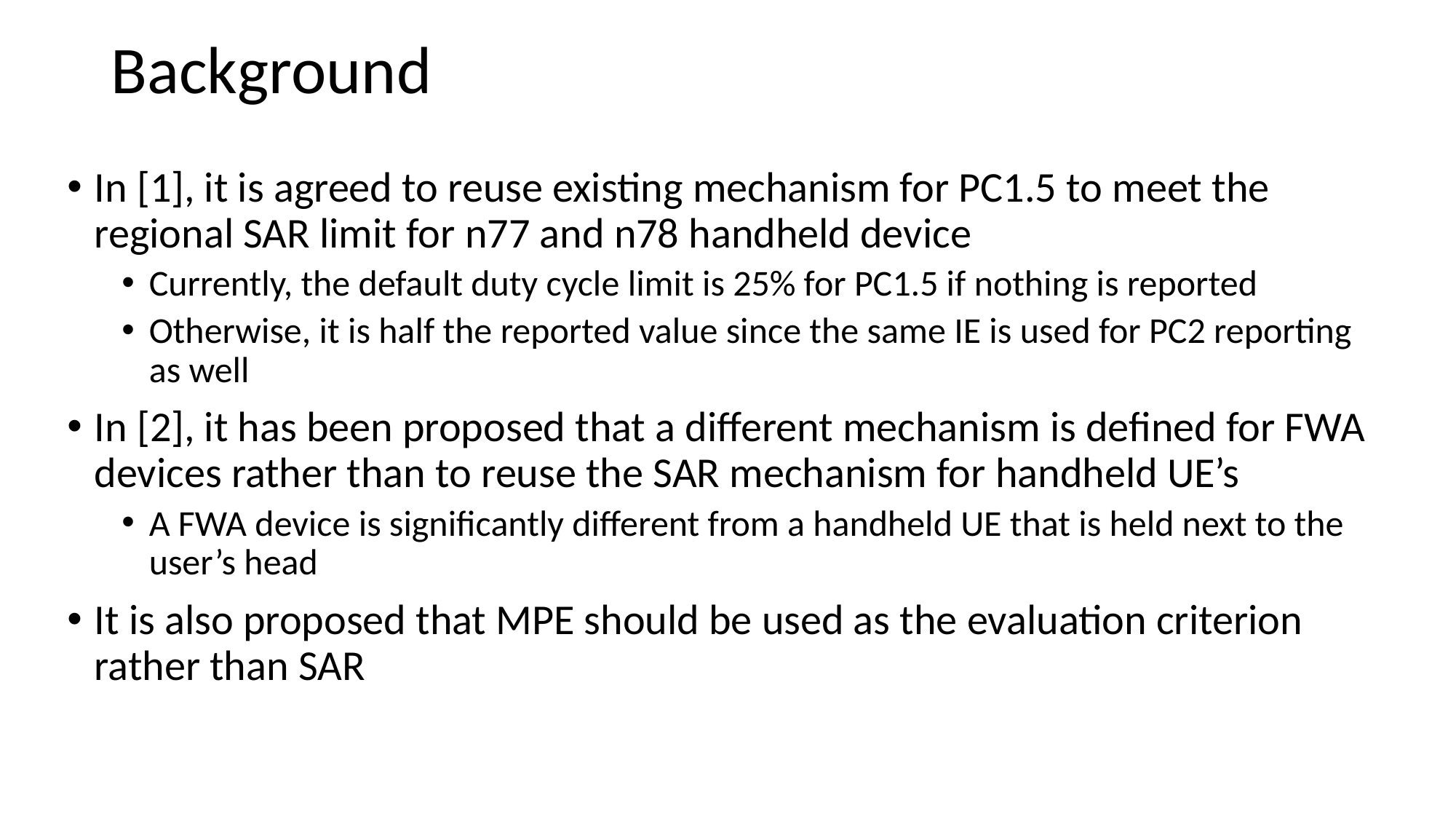

Background
In [1], it is agreed to reuse existing mechanism for PC1.5 to meet the regional SAR limit for n77 and n78 handheld device
Currently, the default duty cycle limit is 25% for PC1.5 if nothing is reported
Otherwise, it is half the reported value since the same IE is used for PC2 reporting as well
In [2], it has been proposed that a different mechanism is defined for FWA devices rather than to reuse the SAR mechanism for handheld UE’s
A FWA device is significantly different from a handheld UE that is held next to the user’s head
It is also proposed that MPE should be used as the evaluation criterion rather than SAR